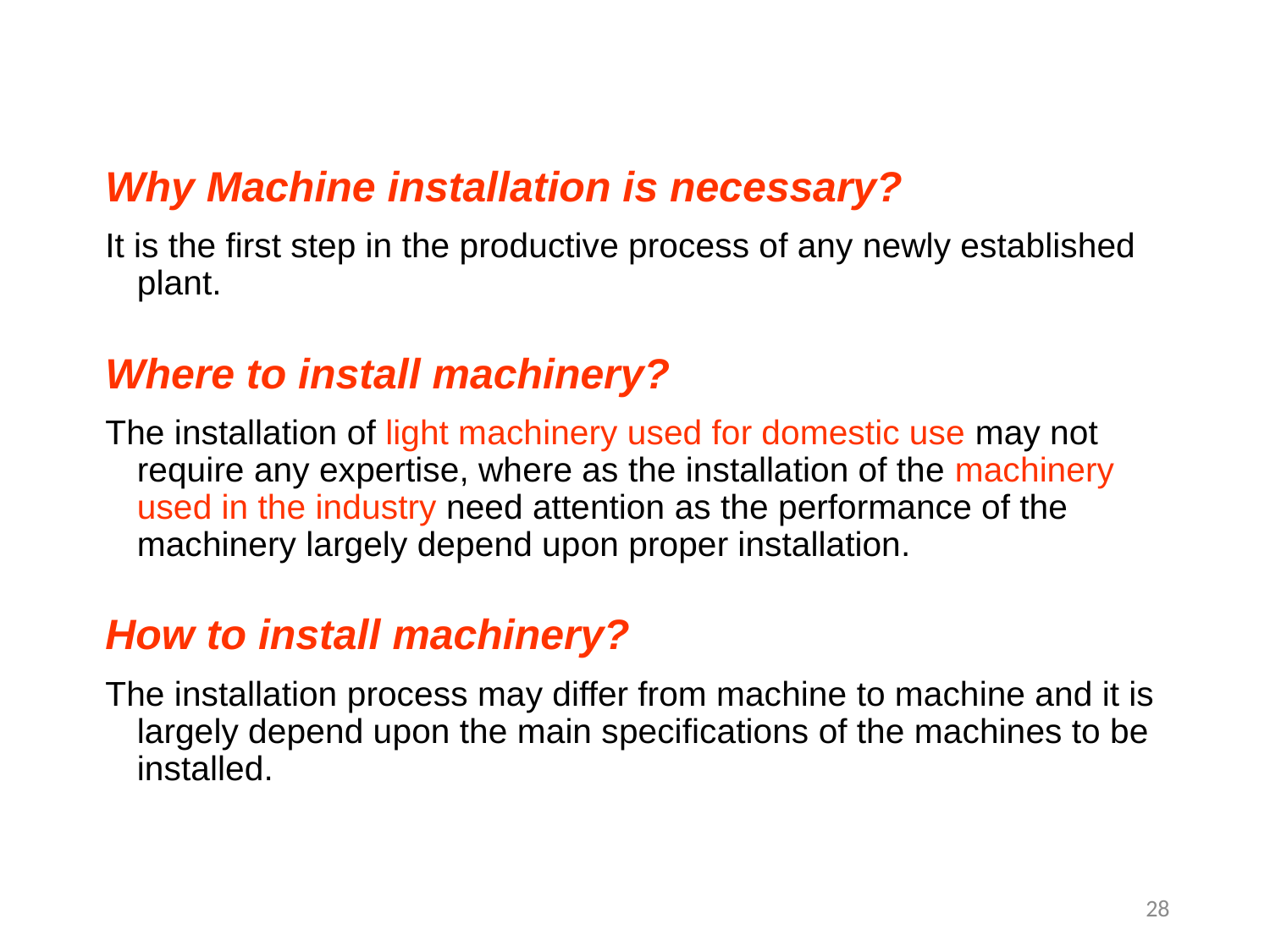

Why Machine installation is necessary?
It is the first step in the productive process of any newly established plant.

Where to install machinery?
The installation of light machinery used for domestic use may not require any expertise, where as the installation of the machinery used in the industry need attention as the performance of the machinery largely depend upon proper installation.

How to install machinery?
The installation process may differ from machine to machine and it is largely depend upon the main specifications of the machines to be installed.
28